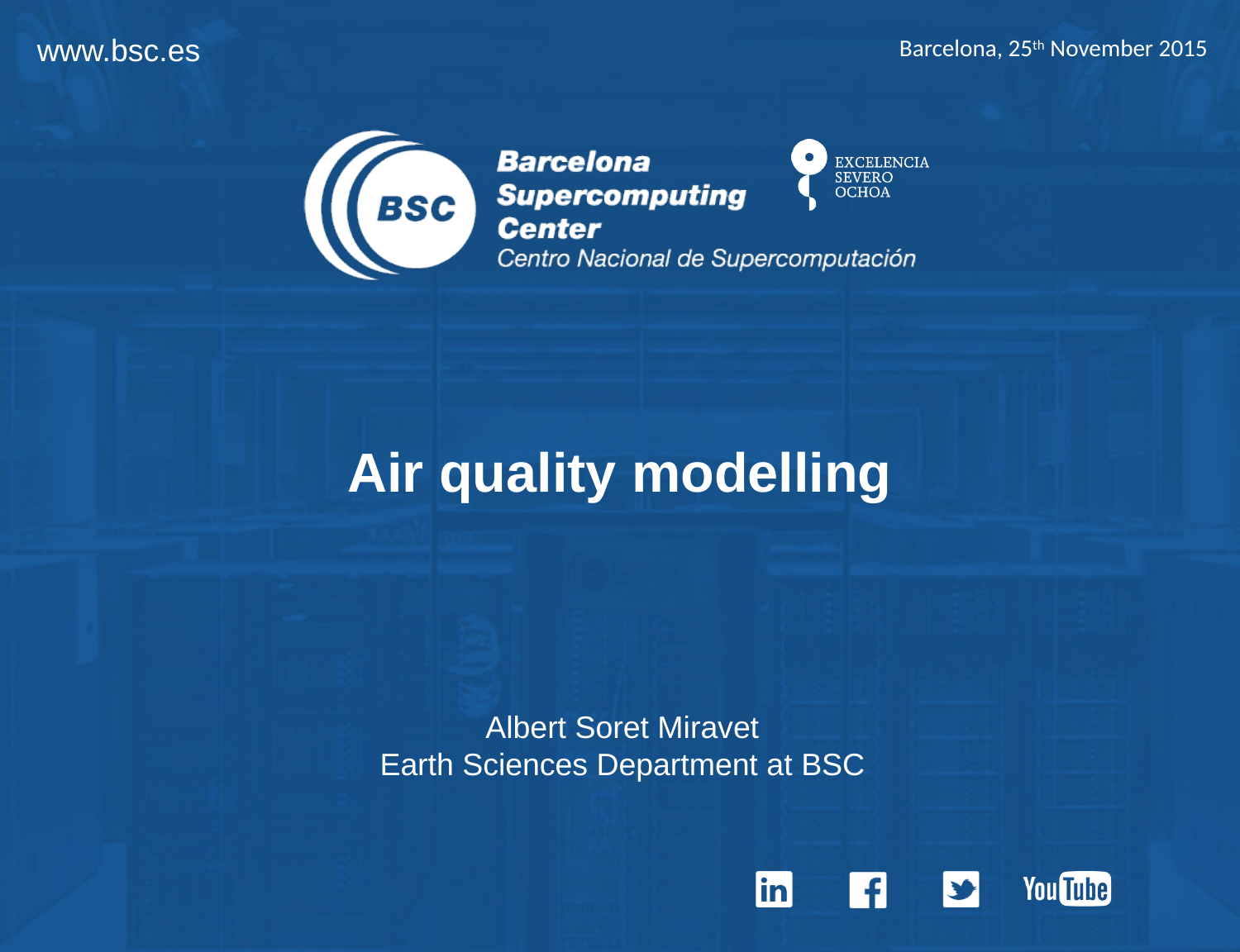

Barcelona, 25th November 2015
Air quality modelling
Albert Soret Miravet
Earth Sciences Department at BSC